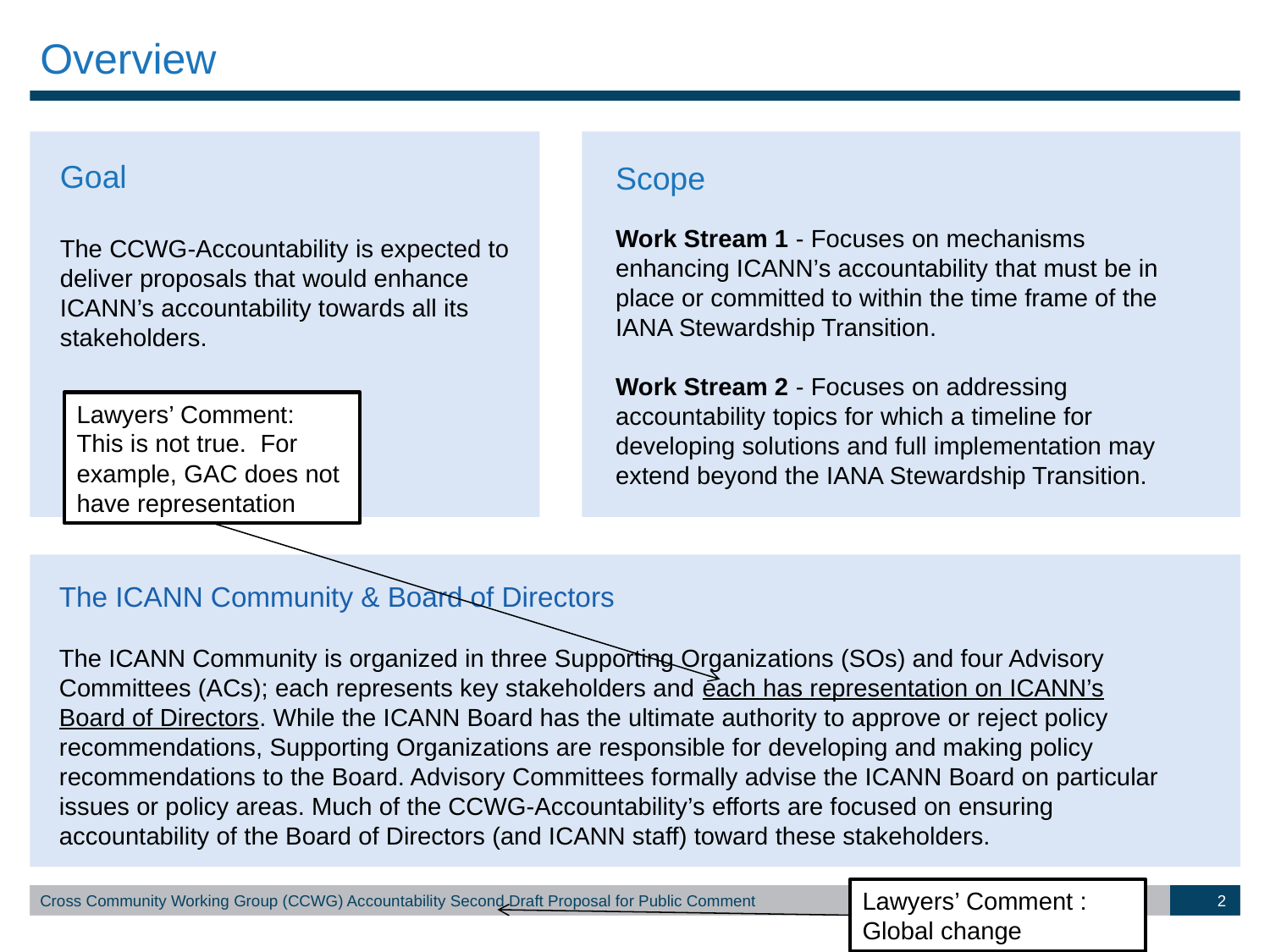

# Overview

Goal

The CCWG-Accountability is expected to deliver proposals that would enhance ICANN’s accountability towards all its stakeholders.

Scope

Work Stream 1 - Focuses on mechanisms enhancing ICANN’s accountability that must be in place or committed to within the time frame of the IANA Stewardship Transition.

Work Stream 2 - Focuses on addressing accountability topics for which a timeline for developing solutions and full implementation may extend beyond the IANA Stewardship Transition.
Lawyers’ Comment:  This is not true.  For example, GAC does not have representation

The ICANN Community & Board of Directors
The ICANN Community is organized in three Supporting Organizations (SOs) and four Advisory Committees (ACs); each represents key stakeholders and each has representation on ICANN’s Board of Directors. While the ICANN Board has the ultimate authority to approve or reject policy recommendations, Supporting Organizations are responsible for developing and making policy recommendations to the Board. Advisory Committees formally advise the ICANN Board on particular issues or policy areas. Much of the CCWG-Accountability’s efforts are focused on ensuring accountability of the Board of Directors (and ICANN staff) toward these stakeholders.
Lawyers’ Comment :  Global change

Cross Community Working Group (CCWG) Accountability Second Draft Proposal for Public Comment
2